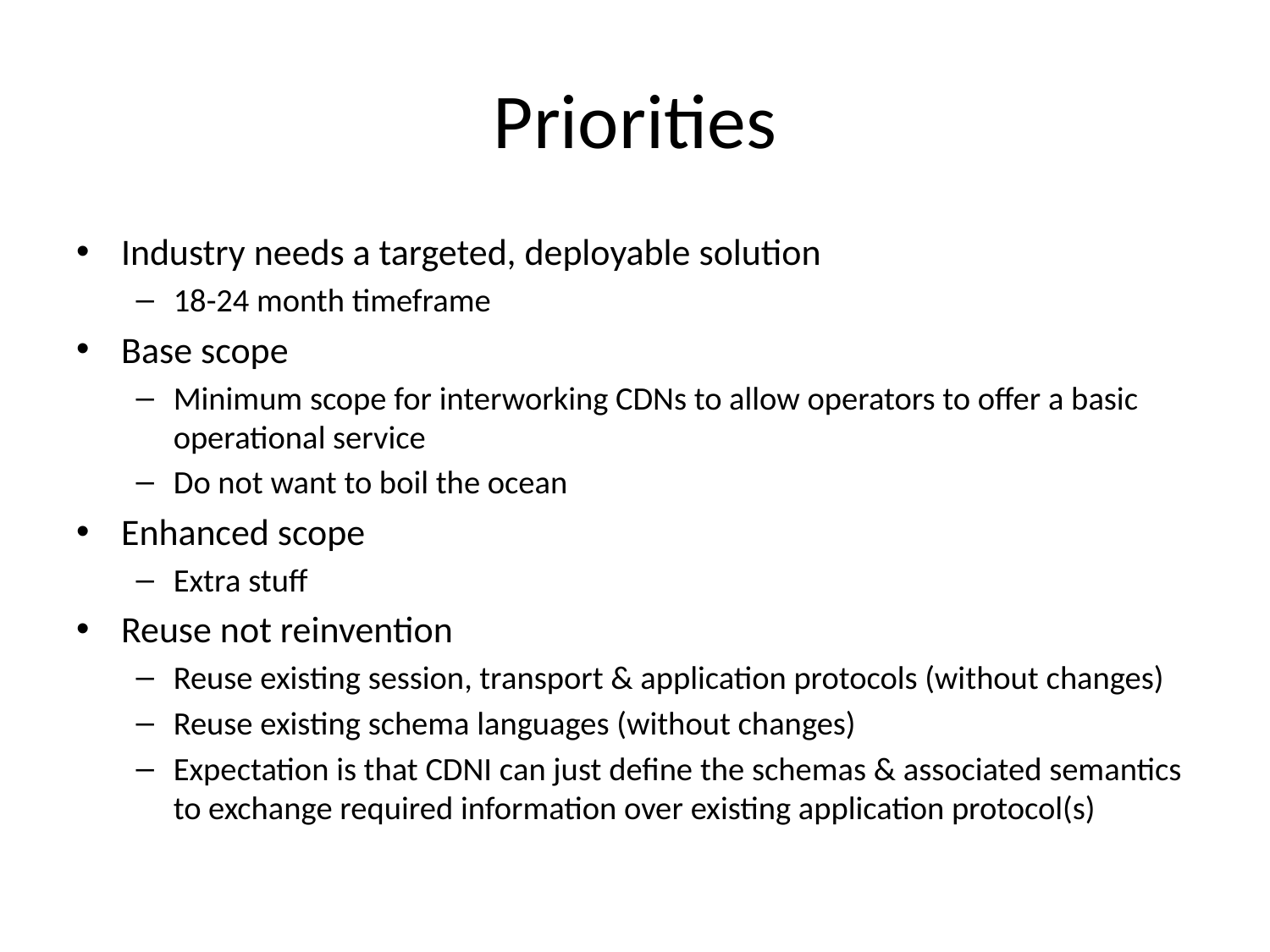

# Priorities
Industry needs a targeted, deployable solution
18-24 month timeframe
Base scope
Minimum scope for interworking CDNs to allow operators to offer a basic operational service
Do not want to boil the ocean
Enhanced scope
Extra stuff
Reuse not reinvention
Reuse existing session, transport & application protocols (without changes)
Reuse existing schema languages (without changes)
Expectation is that CDNI can just define the schemas & associated semantics to exchange required information over existing application protocol(s)